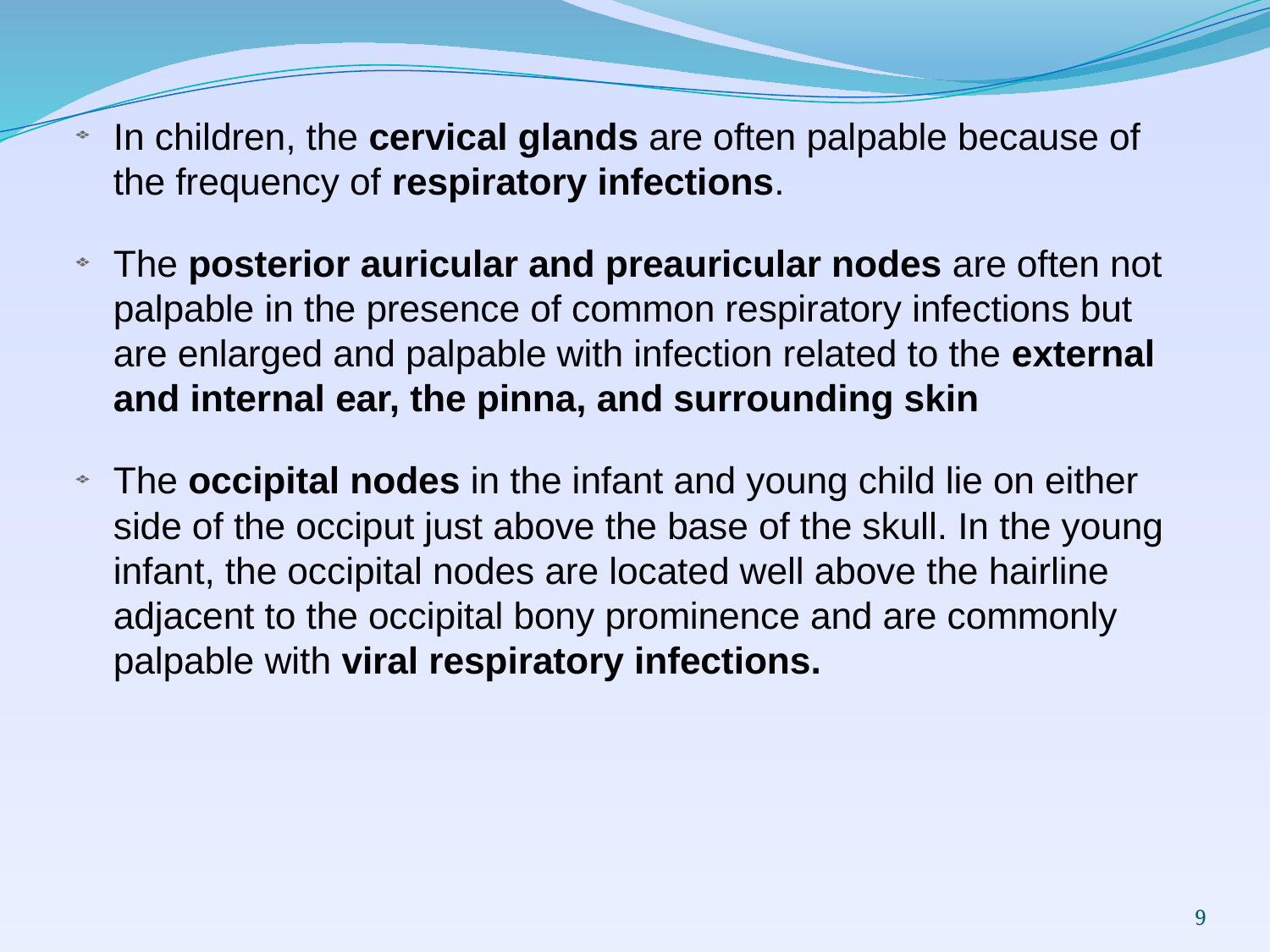

In children, the cervical glands are often palpable because of the frequency of respiratory infections.
The posterior auricular and preauricular nodes are often not palpable in the presence of common respiratory infections but are enlarged and palpable with infection related to the external and internal ear, the pinna, and surrounding skin
The occipital nodes in the infant and young child lie on either side of the occiput just above the base of the skull. In the young infant, the occipital nodes are located well above the hairline adjacent to the occipital bony prominence and are commonly palpable with viral respiratory infections.

9